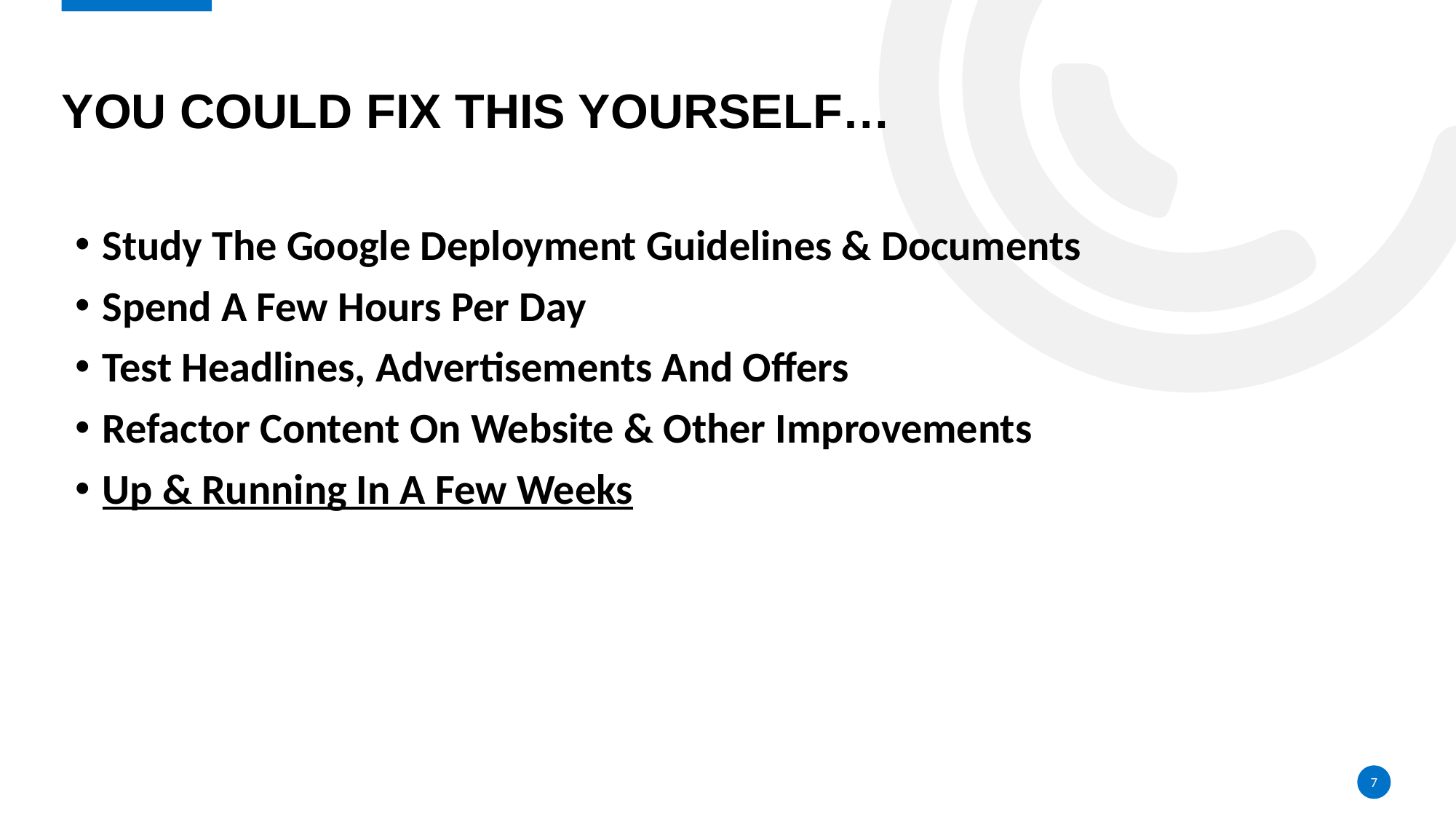

# You could fix this yourself…
Study The Google Deployment Guidelines & Documents
Spend A Few Hours Per Day
Test Headlines, Advertisements And Offers
Refactor Content On Website & Other Improvements
Up & Running In A Few Weeks

7